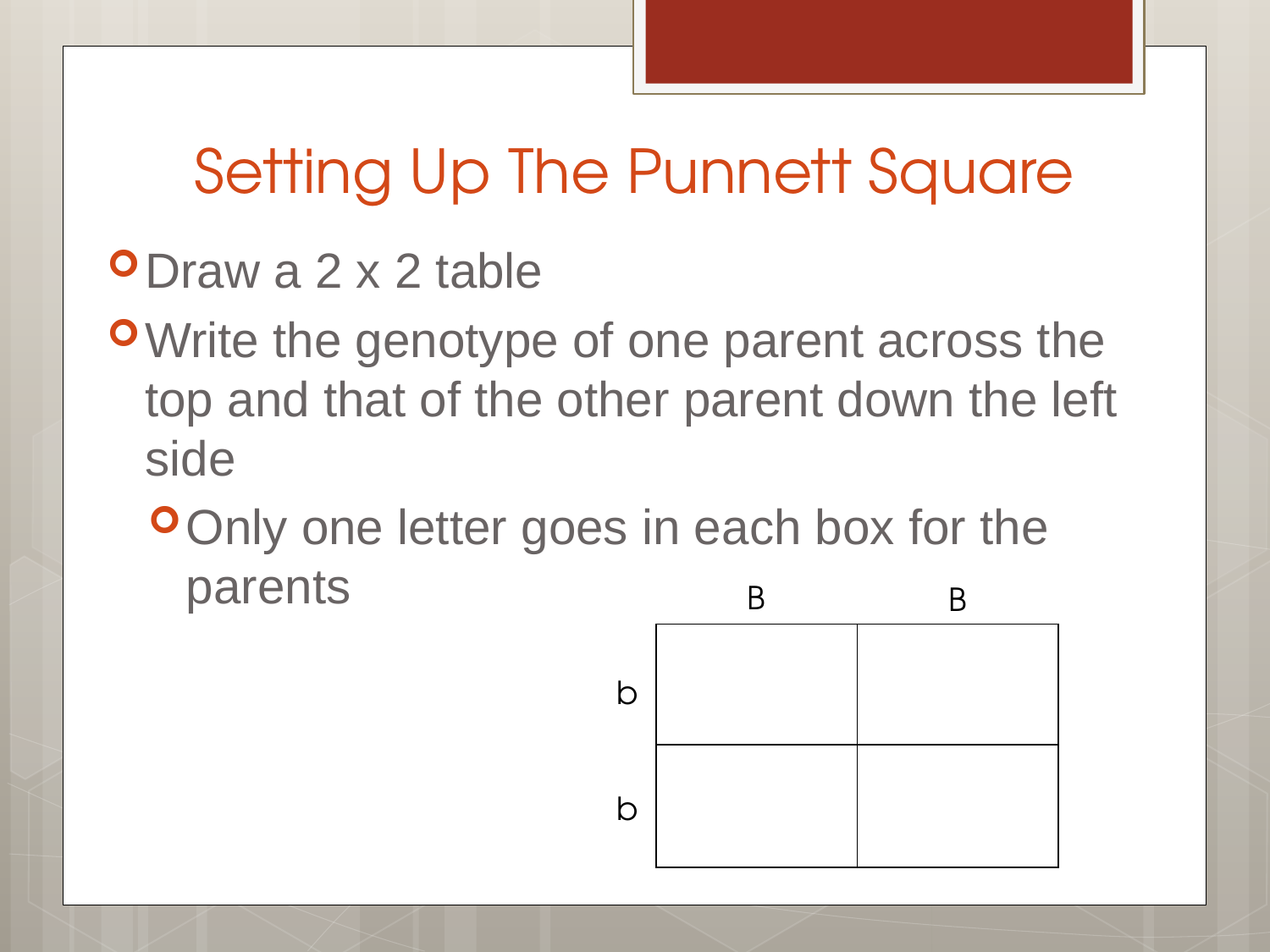

# Setting Up The Punnett Square
Draw a 2 x 2 table
Write the genotype of one parent across the top and that of the other parent down the left side
Only one letter goes in each box for the parents
B
B
|  |  |
| --- | --- |
|  |  |
b
b